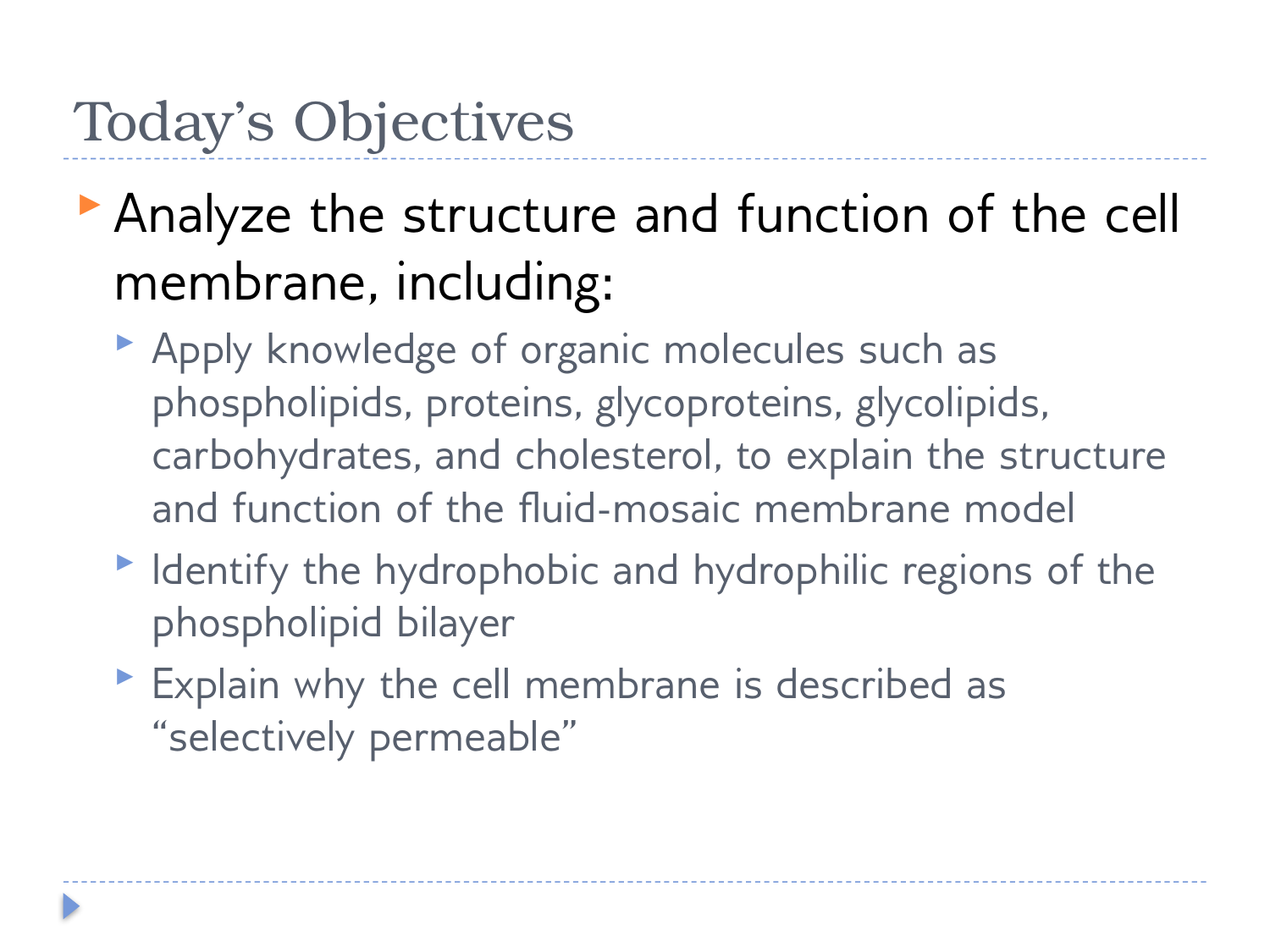

# Today’s Objectives
Analyze the structure and function of the cell membrane, including:
Apply knowledge of organic molecules such as phospholipids, proteins, glycoproteins, glycolipids, carbohydrates, and cholesterol, to explain the structure and function of the fluid-mosaic membrane model
Identify the hydrophobic and hydrophilic regions of the phospholipid bilayer
Explain why the cell membrane is described as “selectively permeable”